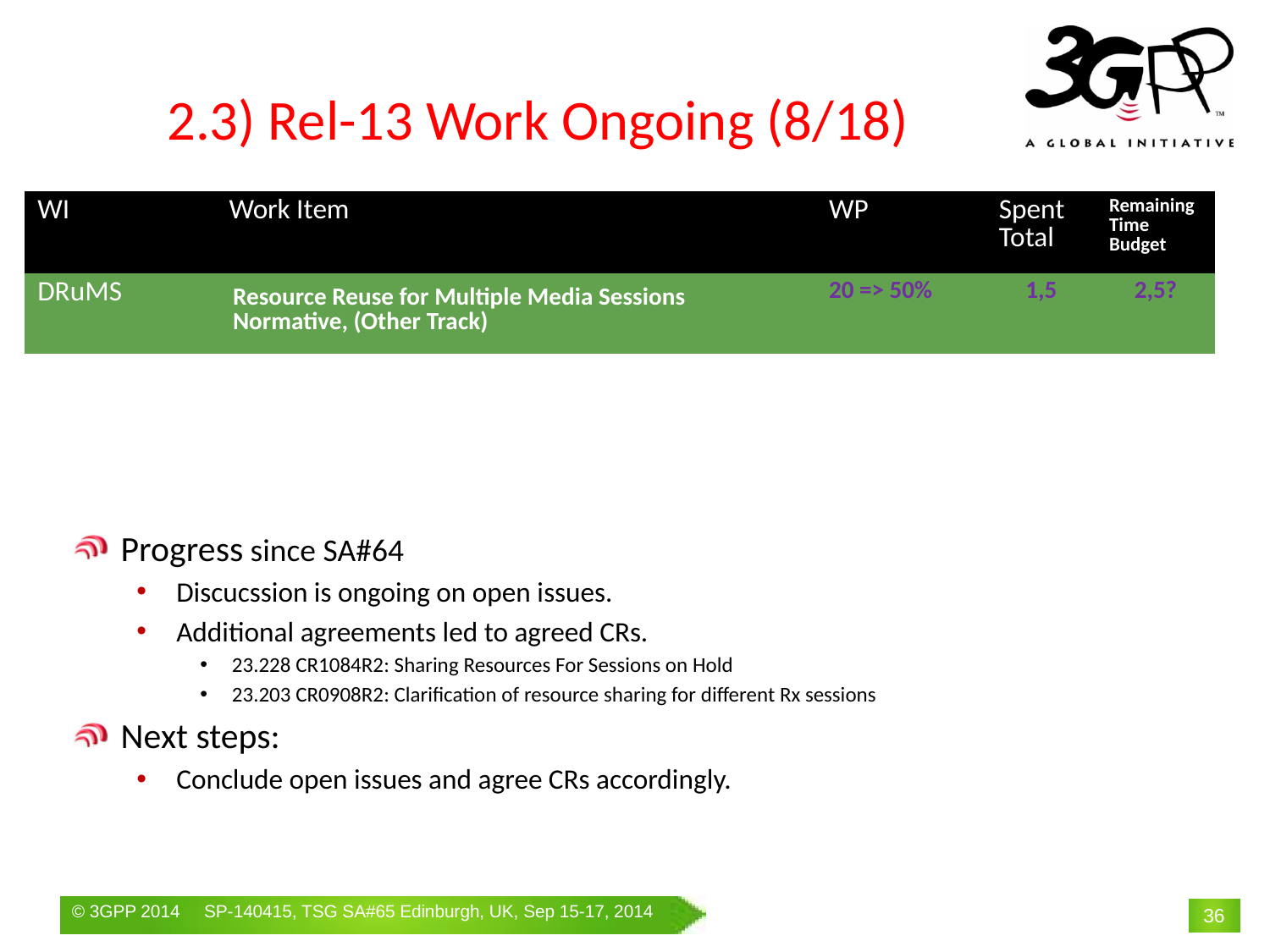

# 2.3) Rel-13 Work Ongoing (8/18)
| WI | Work Item | WP | Spent Total | Remaining Time Budget |
| --- | --- | --- | --- | --- |
| DRuMS | Resource Reuse for Multiple Media Sessions Normative, (Other Track) | 20 => 50% | 1,5 | 2,5? |
Progress since SA#64
Discucssion is ongoing on open issues.
Additional agreements led to agreed CRs.
23.228 CR1084R2: Sharing Resources For Sessions on Hold
23.203 CR0908R2: Clarification of resource sharing for different Rx sessions
Next steps:
Conclude open issues and agree CRs accordingly.